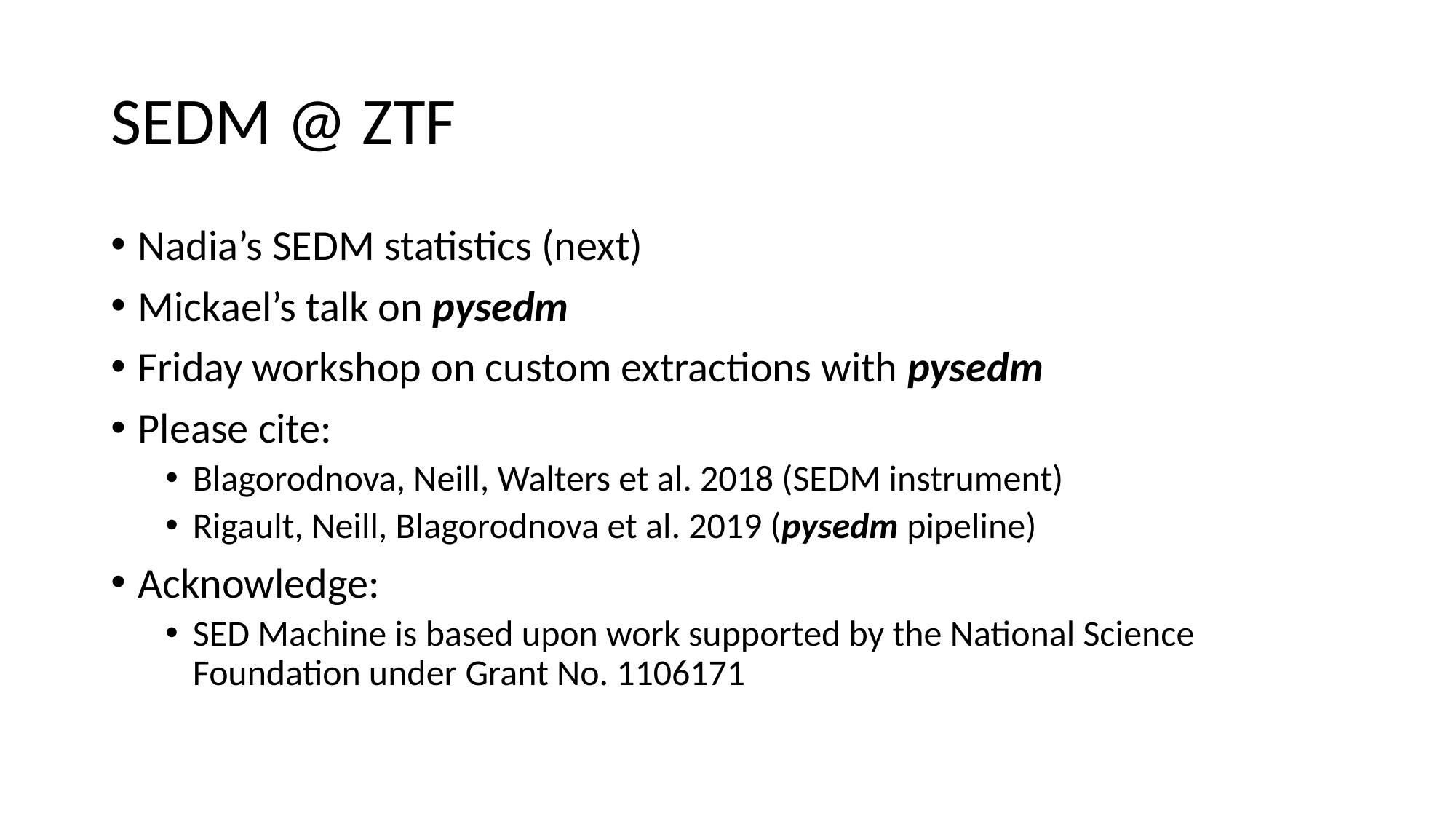

# SEDM @ ZTF
Nadia’s SEDM statistics (next)
Mickael’s talk on pysedm
Friday workshop on custom extractions with pysedm
Please cite:
Blagorodnova, Neill, Walters et al. 2018 (SEDM instrument)
Rigault, Neill, Blagorodnova et al. 2019 (pysedm pipeline)
Acknowledge:
SED Machine is based upon work supported by the National Science Foundation under Grant No. 1106171